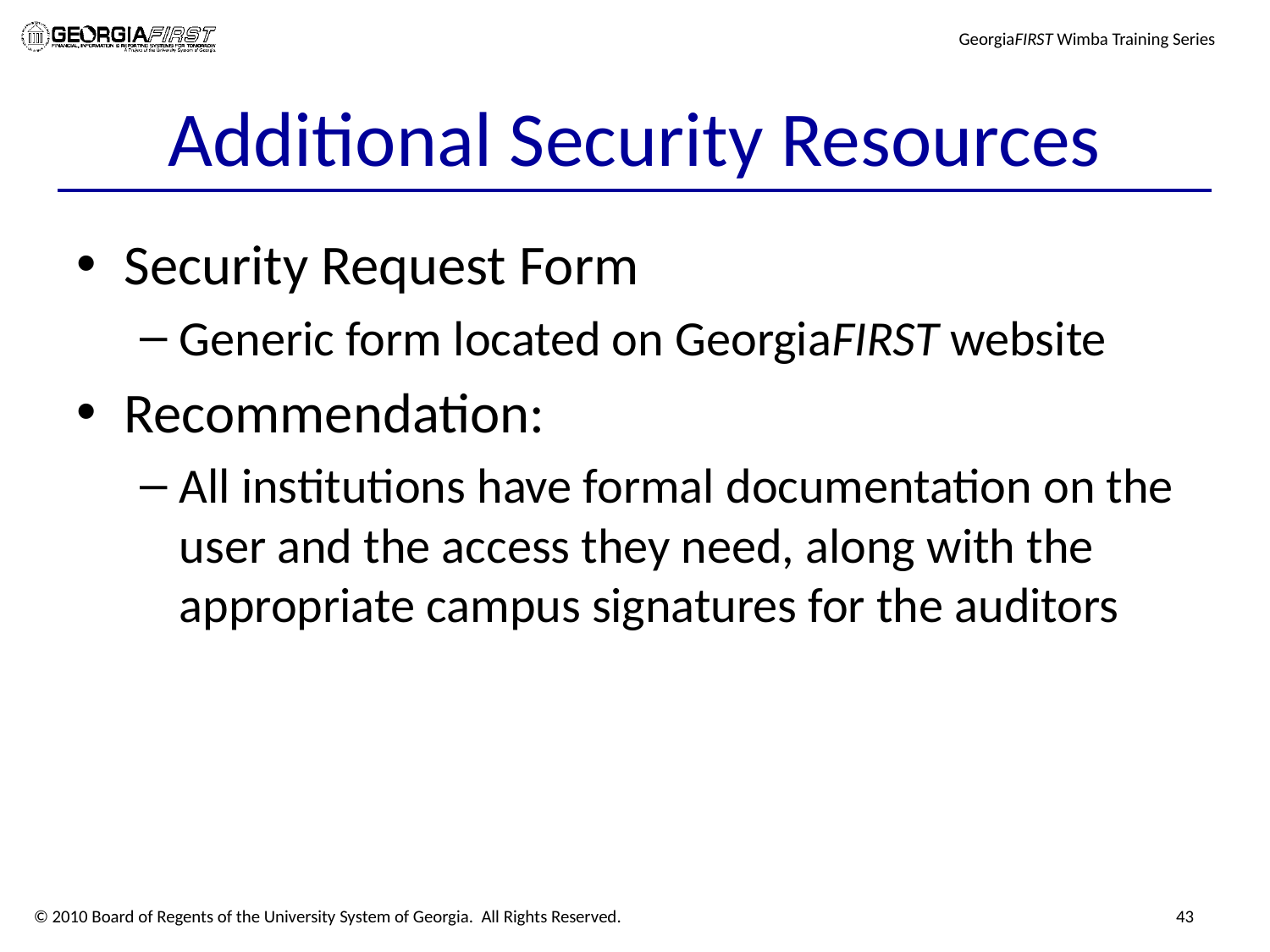

# Additional Security Resources
Security Request Form
Generic form located on GeorgiaFIRST website
Recommendation:
All institutions have formal documentation on the user and the access they need, along with the appropriate campus signatures for the auditors